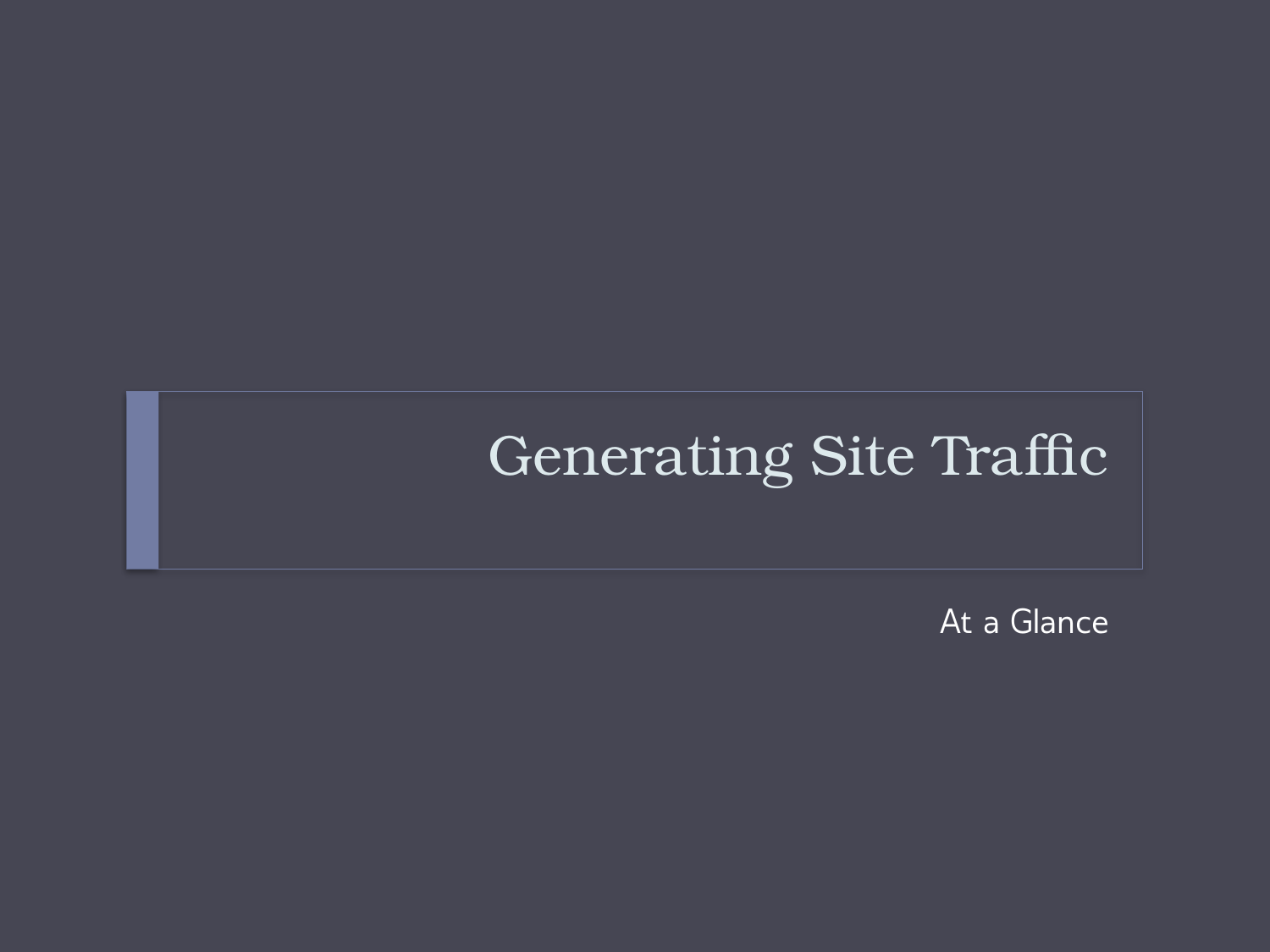

# Generating Site Traffic
At a Glance